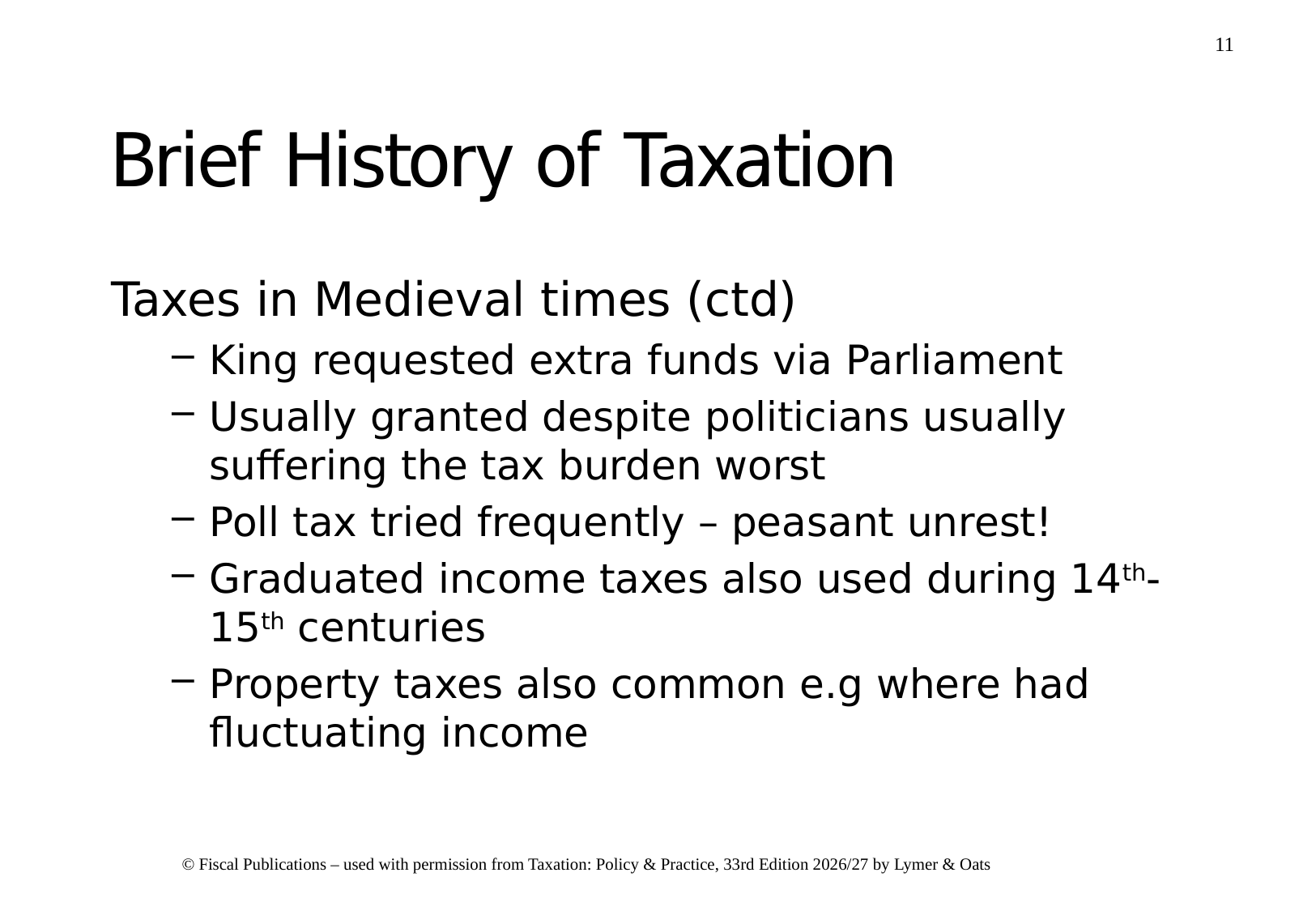

# Brief History of Taxation
Taxes in Medieval times (ctd)
King requested extra funds via Parliament
Usually granted despite politicians usually suffering the tax burden worst
Poll tax tried frequently – peasant unrest!
Graduated income taxes also used during 14th-15th centuries
Property taxes also common e.g where had fluctuating income